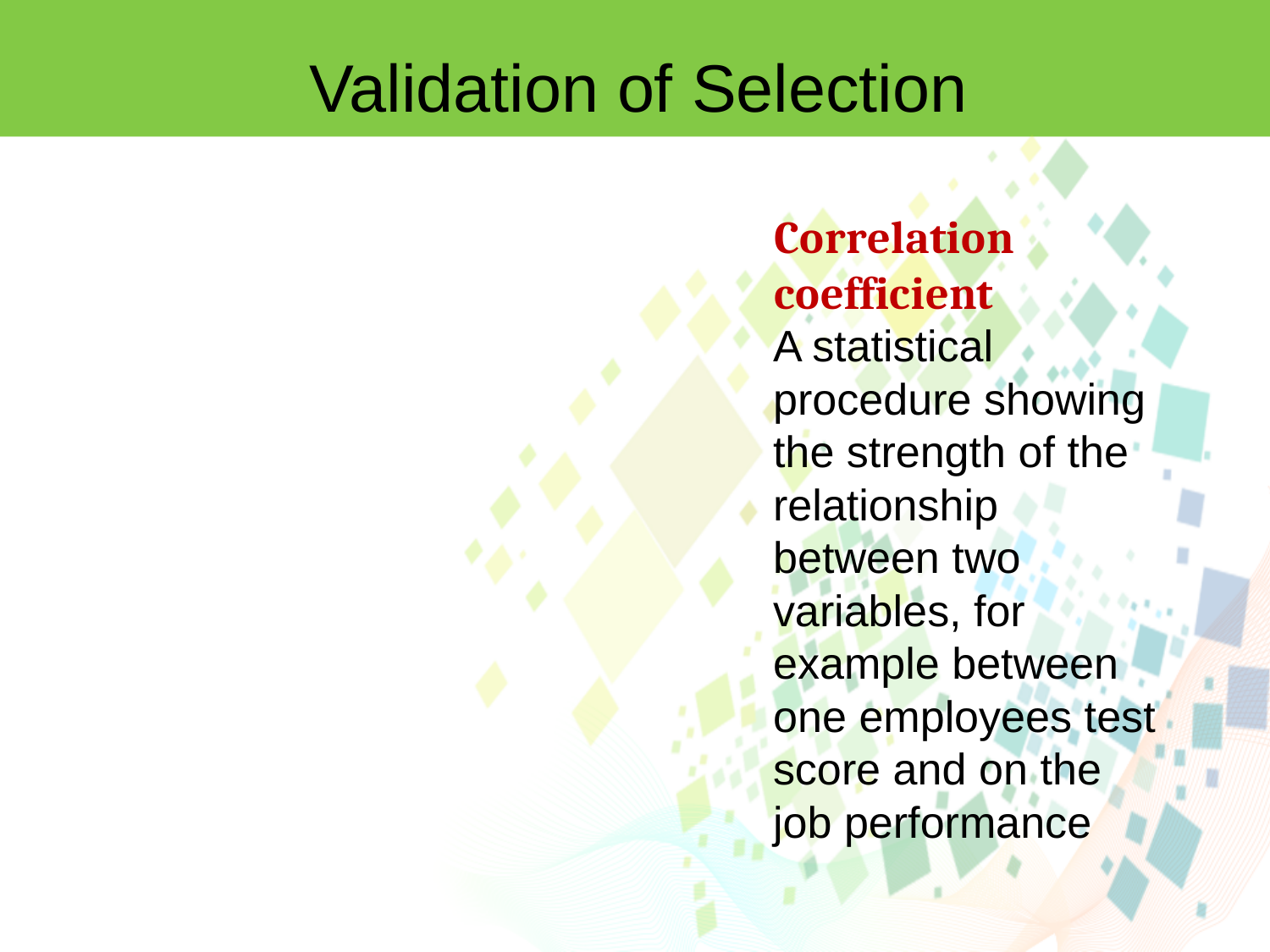

Validation of Selection
Correlation coefficient
A statistical procedure showing the strength of the relationship between two variables, for example between one employees test score and on the job performance